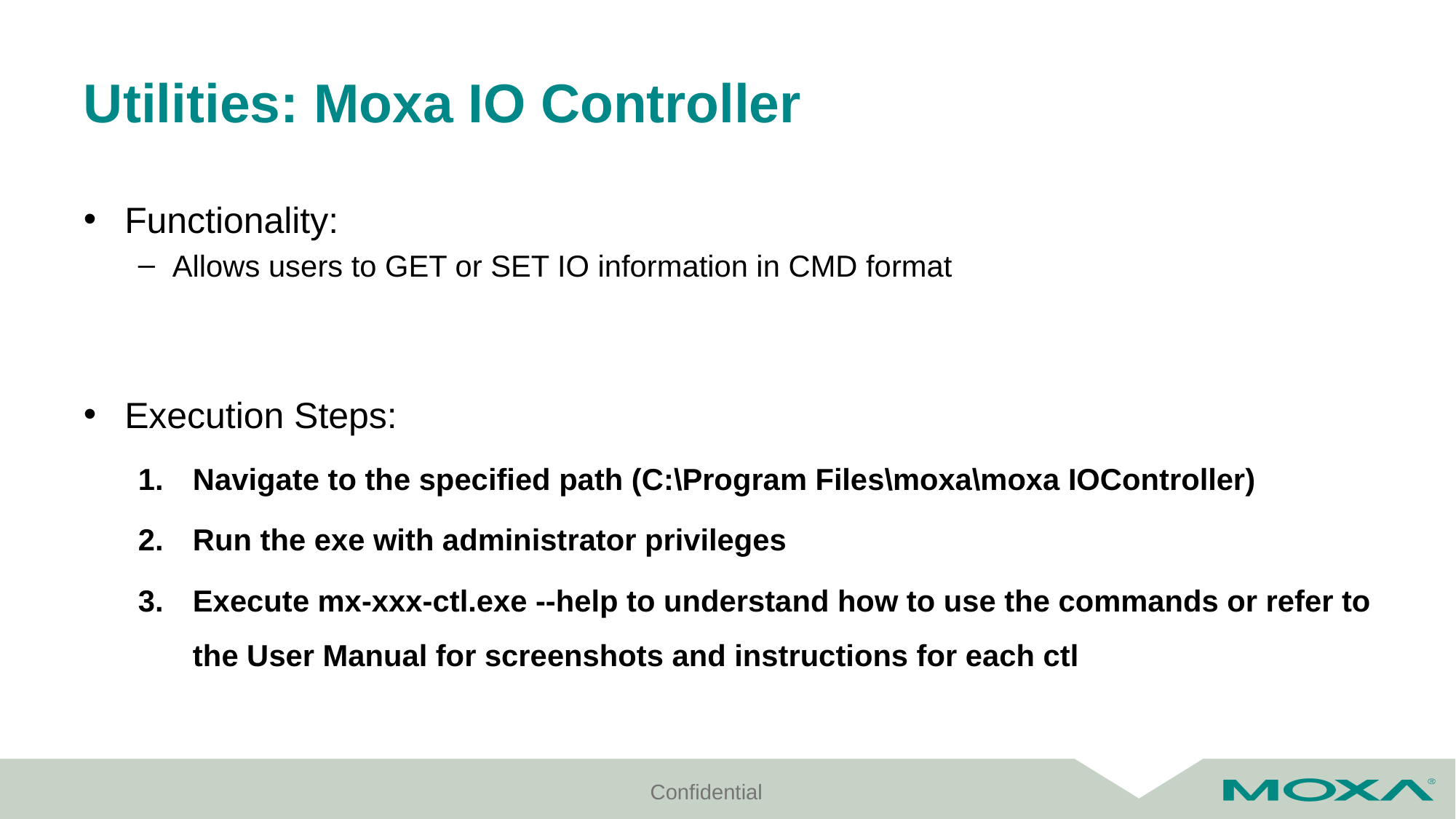

# Utilities: Moxa IO Controller

Functionality:
Allows users to GET or SET IO information in CMD format

Execution Steps:
Navigate to the specified path (C:\Program Files\moxa\moxa IOController)
Run the exe with administrator privileges
Execute mx-xxx-ctl.exe --help to understand how to use the commands or refer to the User Manual for screenshots and instructions for each ctl